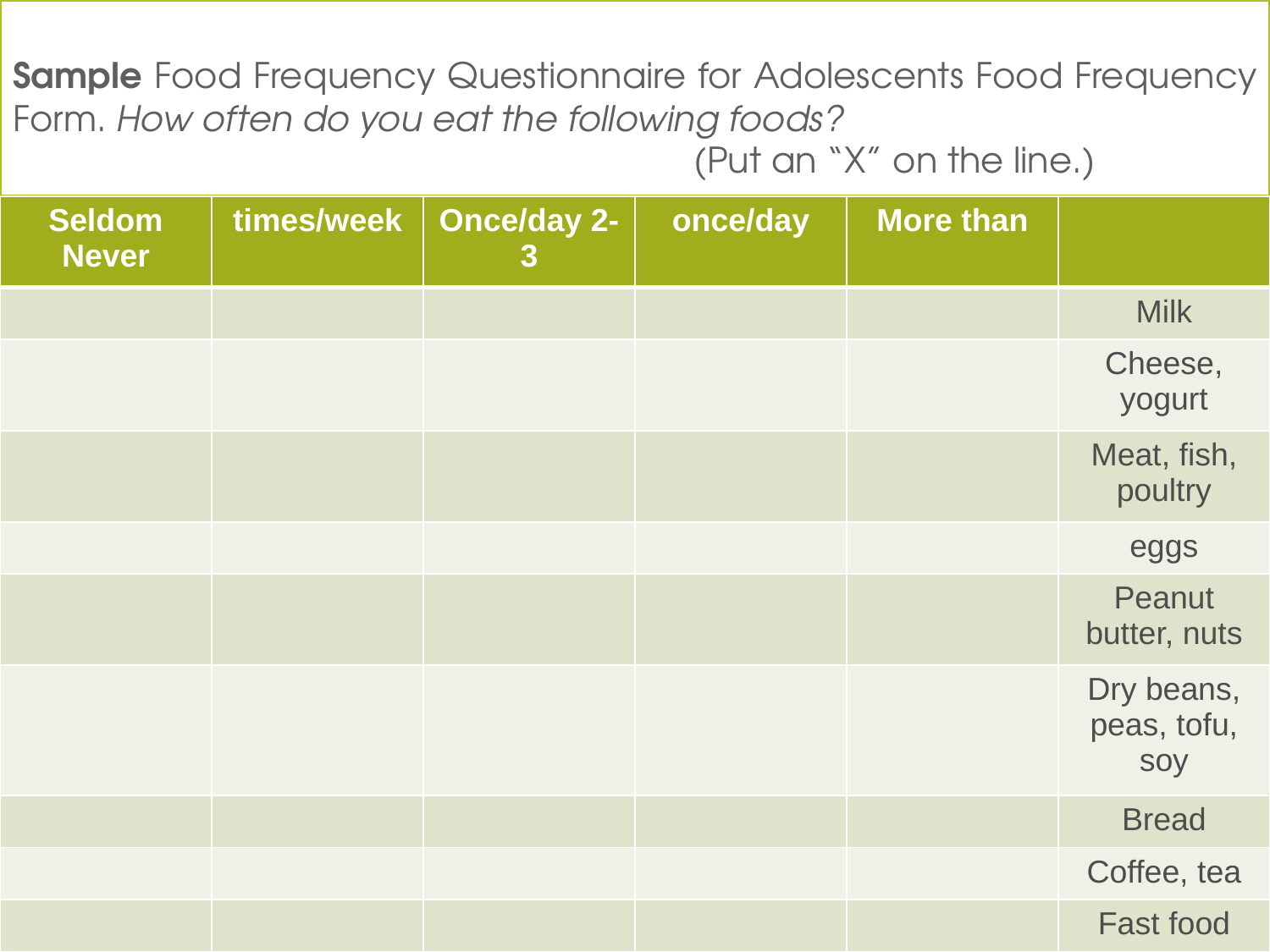

# Sample Food Frequency Questionnaire for Adolescents Food Frequency Form. How often do you eat the following foods?                                                                                                                 (Put an “X” on the line.)
| Seldom Never | times/week | Once/day 2-3 | once/day | More than |  |
| --- | --- | --- | --- | --- | --- |
|  |  |  |  |  | Milk |
|  |  |  |  |  | Cheese, yogurt |
|  |  |  |  |  | Meat, fish, poultry |
|  |  |  |  |  | eggs |
|  |  |  |  |  | Peanut butter, nuts |
|  |  |  |  |  | Dry beans, peas, tofu, soy |
|  |  |  |  |  | Bread |
|  |  |  |  |  | Coffee, tea |
|  |  |  |  |  | Fast food |